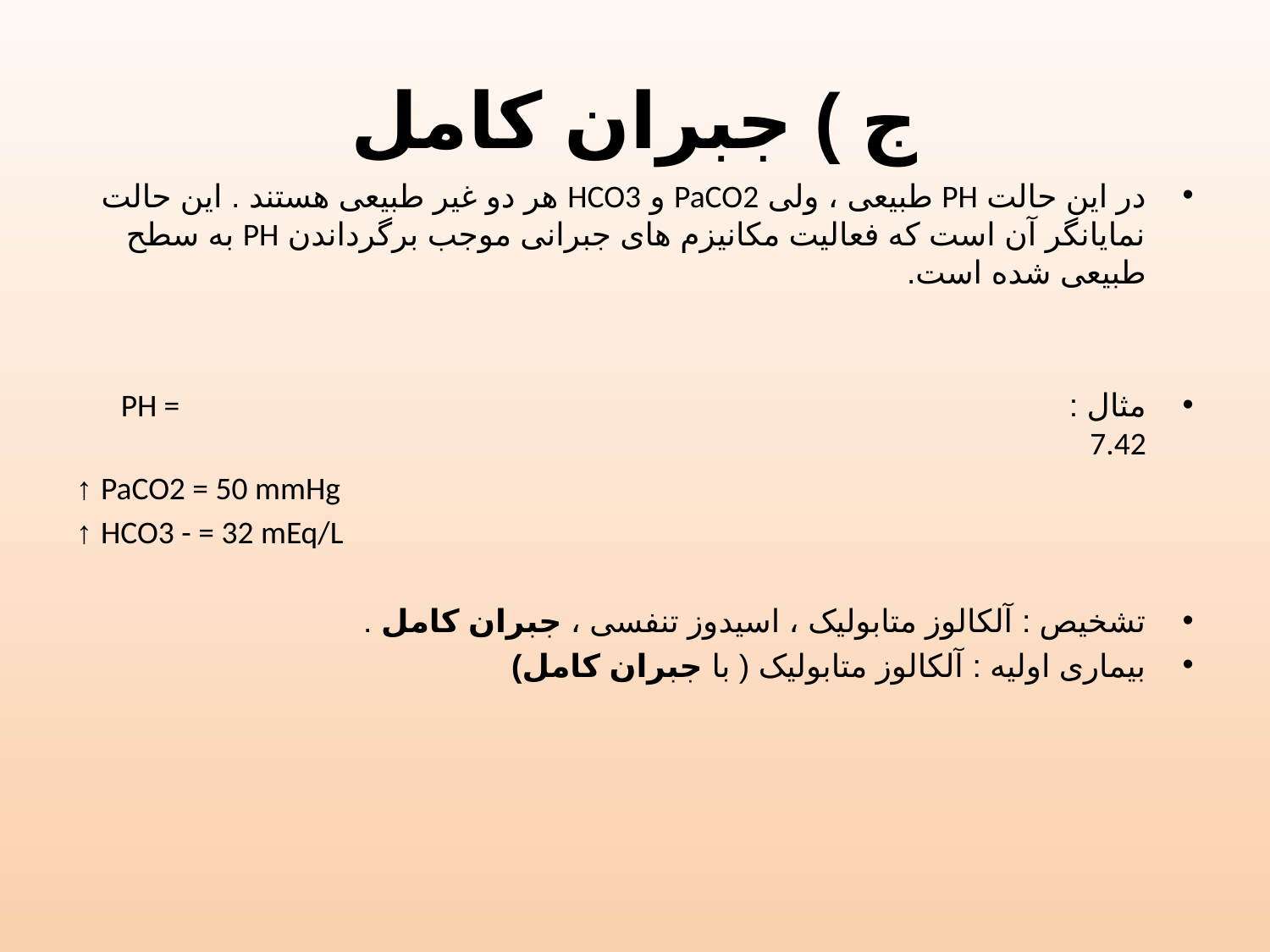

# ج ) جبران کامل
در این حالت PH طبیعی ، ولی PaCO2 و HCO3 هر دو غیر طبیعی هستند . این حالت نمایانگر آن است که فعالیت مکانیزم های جبرانی موجب برگرداندن PH به سطح طبیعی شده است.

مثال :                                                                                                    PH = 7.42
PaCO2 = 50 mmHg ↑
HCO3 - = 32 mEq/L ↑

تشخیص : آلکالوز متابولیک ، اسیدوز تنفسی ، جبران کامل .
بیماری اولیه : آلکالوز متابولیک ( با جبران کامل)